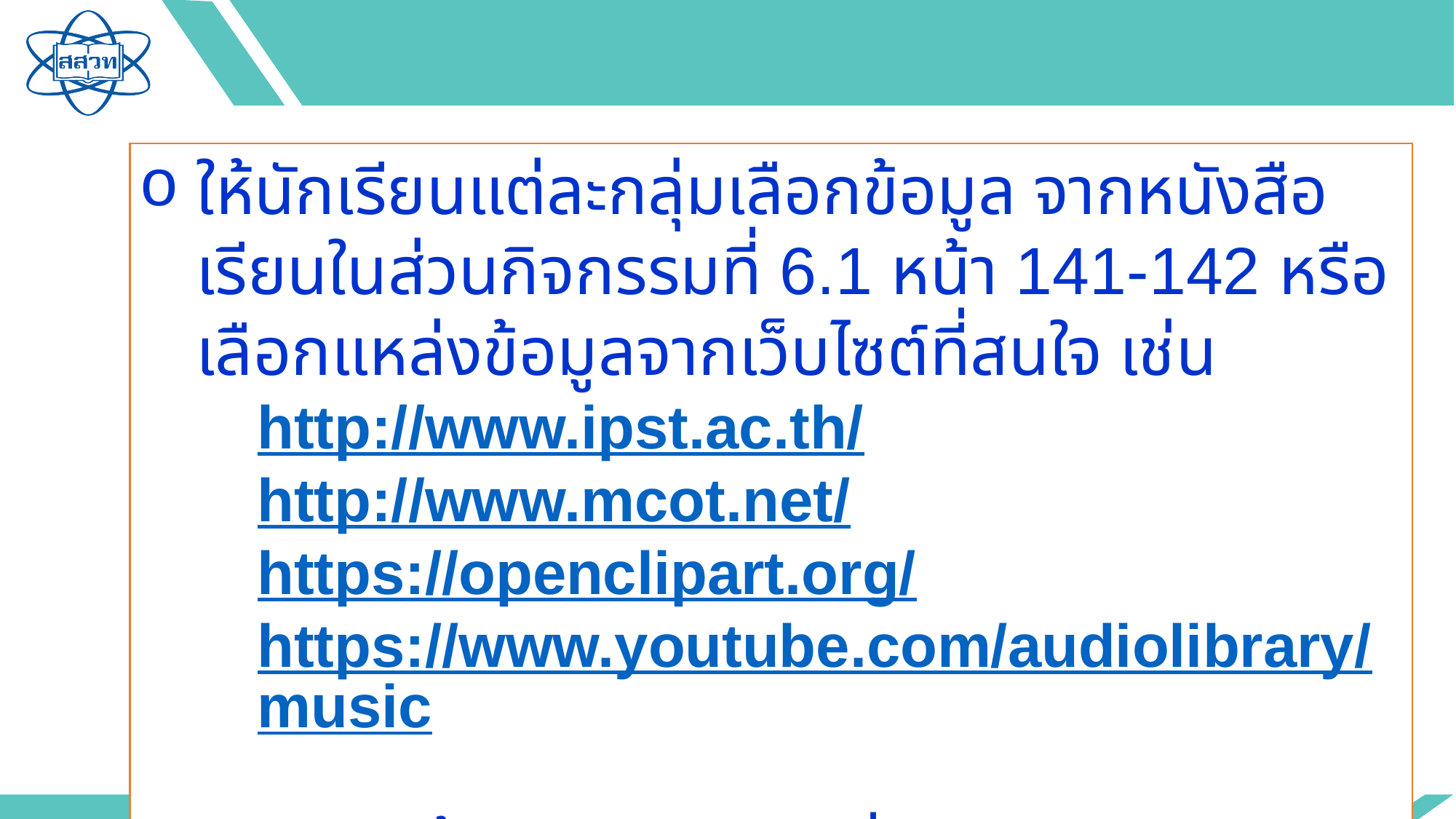

ให้นักเรียนแต่ละกลุ่มเลือกข้อมูล จากหนังสือเรียนในส่วนกิจกรรมที่ 6.1 หน้า 141-142 หรือเลือกแหล่งข้อมูลจากเว็บไซต์ที่สนใจ เช่น
http://www.ipst.ac.th/
http://www.mcot.net/
https://openclipart.org/
https://www.youtube.com/audiolibrary/music
หลังจากนั้นทำใบกิจกรรมที่ 2.1